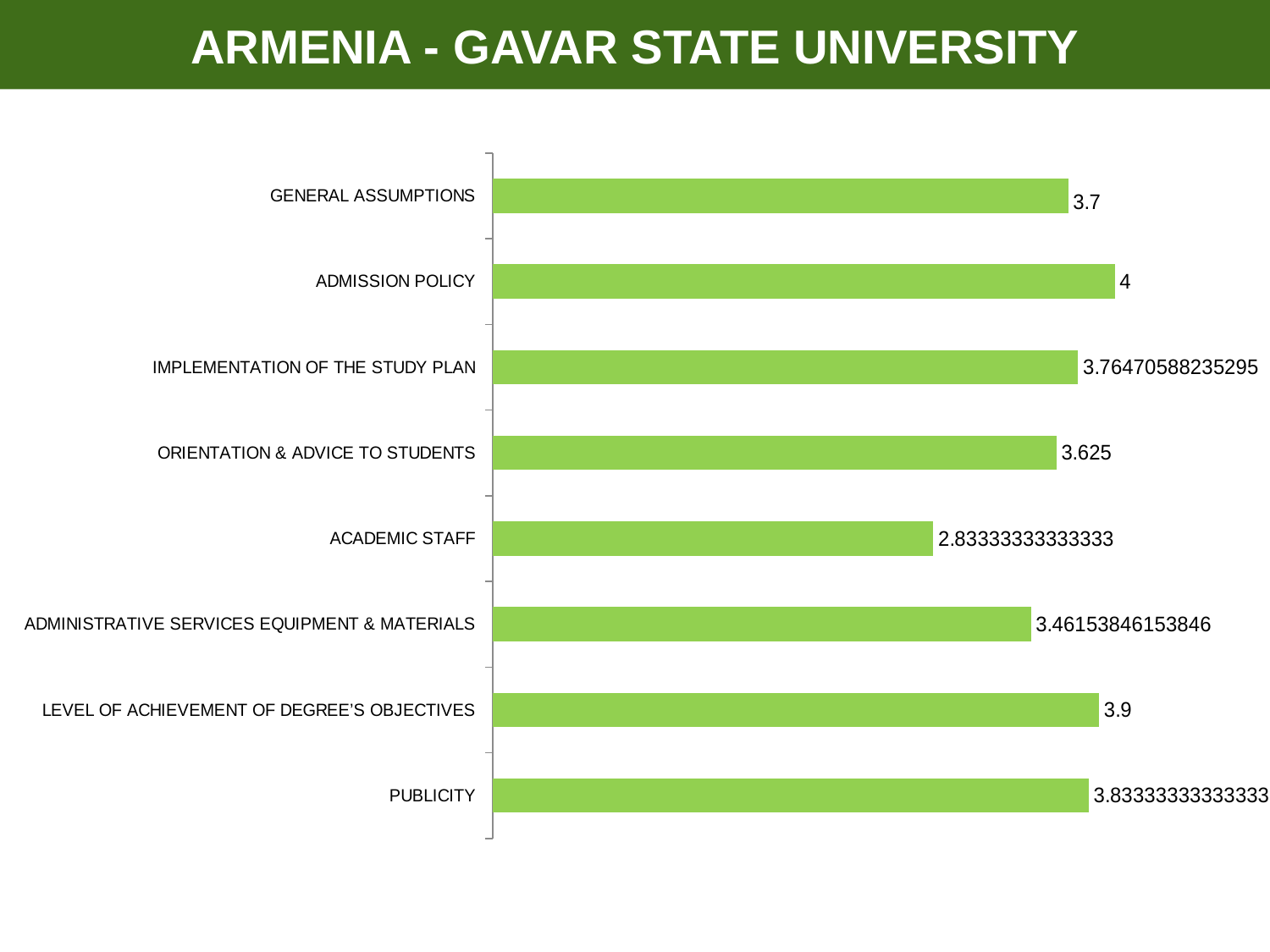

ARMENIA - GAVAR STATE UNIVERSITY

### Chart

| Category |  |
|---|---|
| PUBLICITY  | 3.8333333333333335 |
| LEVEL OF ACHIEVEMENT OF DEGREE’S OBJECTIVES  | 3.9 |
| ADMINISTRATIVE SERVICES EQUIPMENT & MATERIALS  | 3.4615384615384617 |
| ACADEMIC STAFF  | 2.8333333333333335 |
| ORIENTATION & ADVICE TO STUDENTS  | 3.625 |
| IMPLEMENTATION OF THE STUDY PLAN  | 3.7647058823529527 |
| ADMISSION POLICY  | 4.0 |
| GENERAL ASSUMPTIONS  | 3.7 |